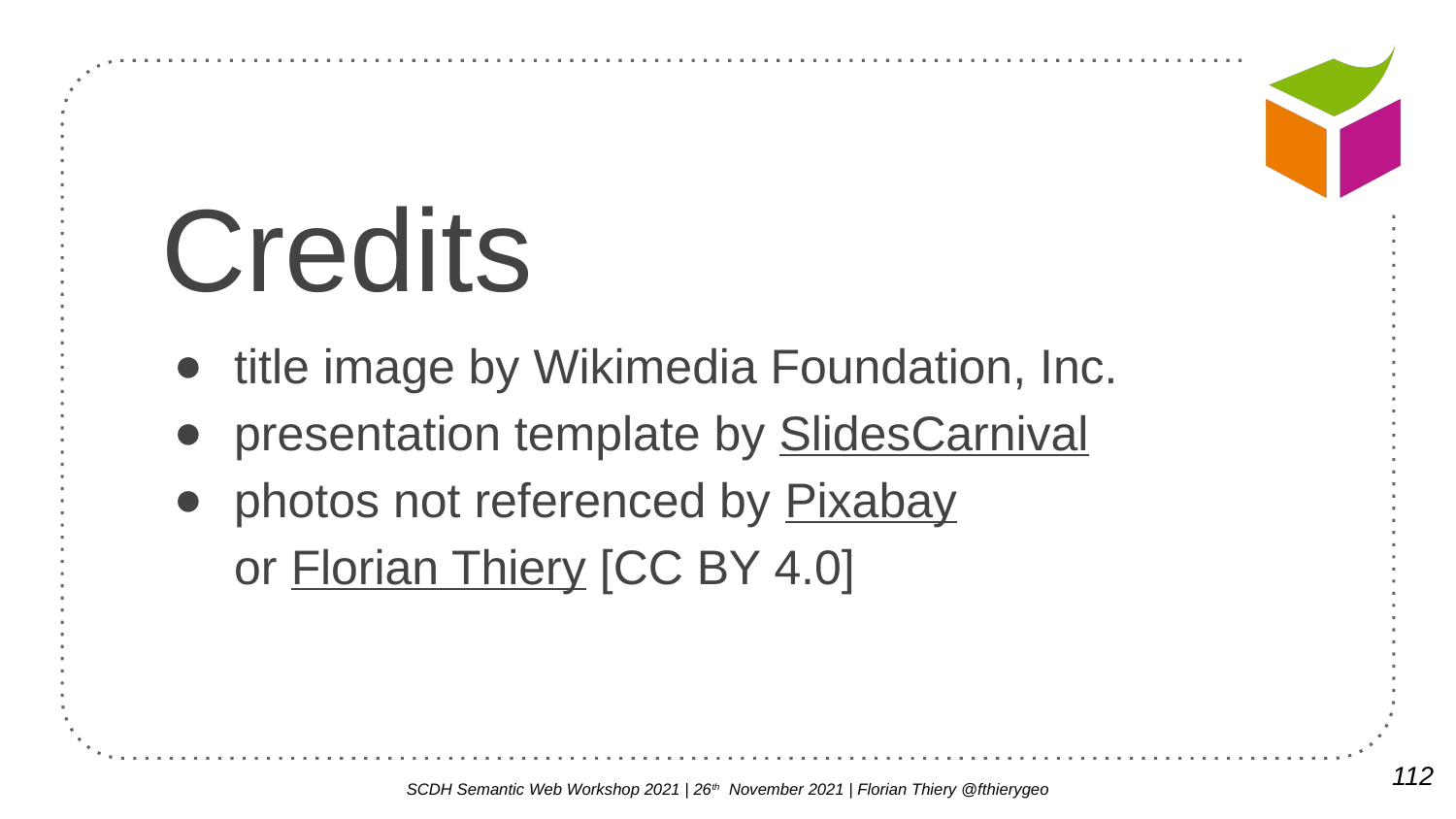

Credits
title image by Wikimedia Foundation, Inc.
presentation template by SlidesCarnival
photos not referenced by Pixabay
or Florian Thiery [CC BY 4.0]
112